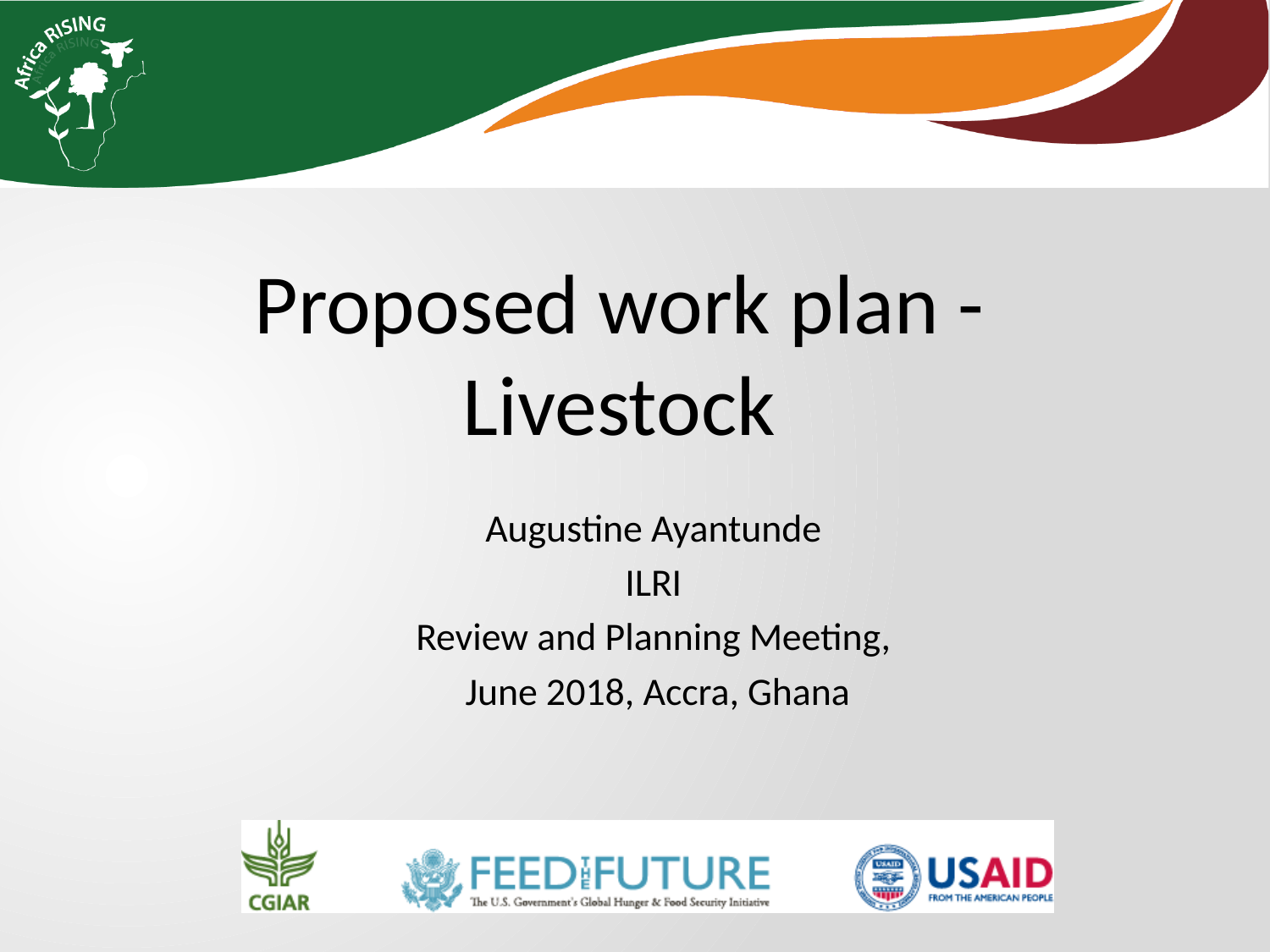

Proposed work plan - Livestock
Augustine Ayantunde
ILRI
Review and Planning Meeting,
 June 2018, Accra, Ghana